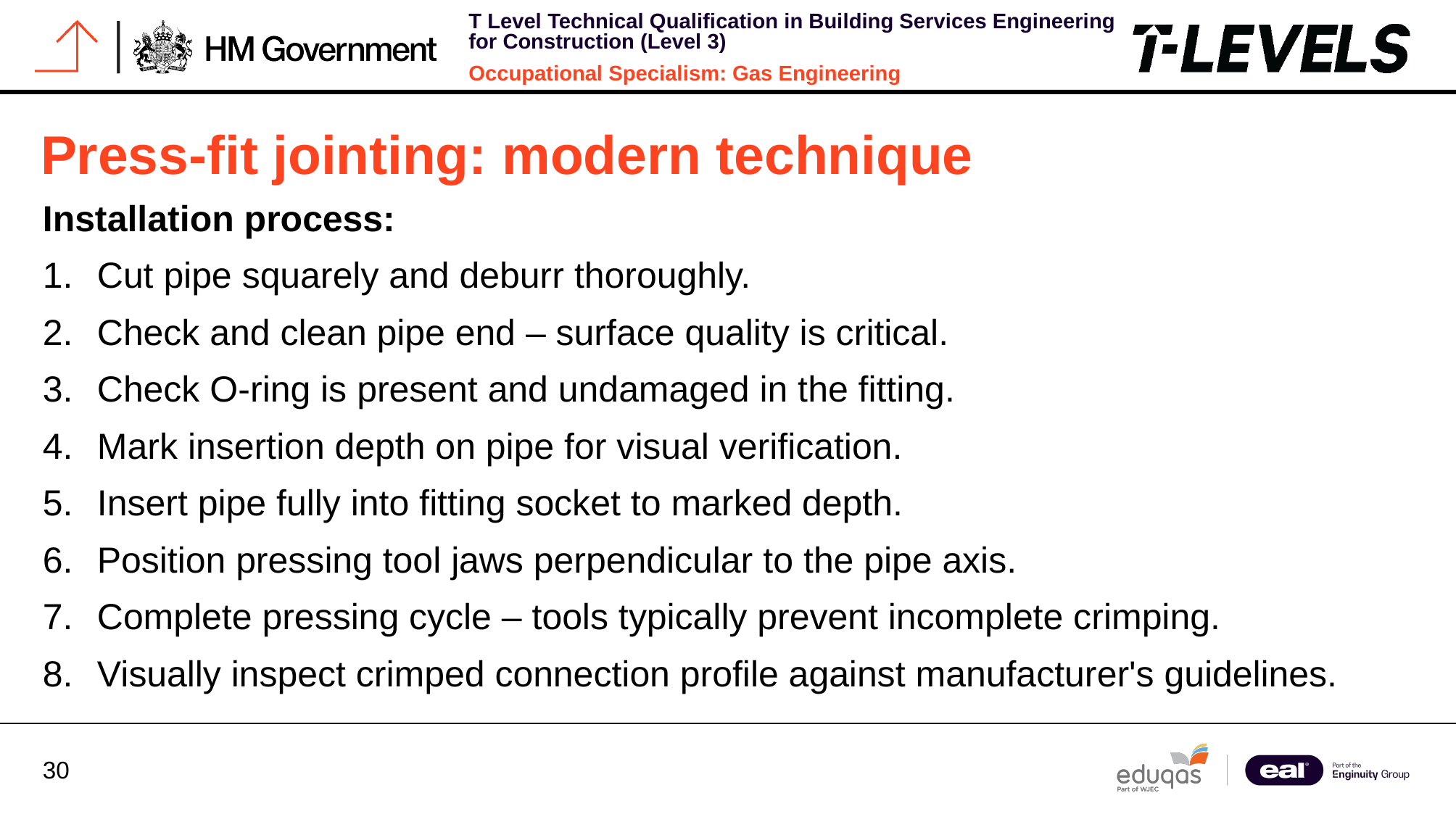

# Press-fit jointing: modern technique
Installation process:
Cut pipe squarely and deburr thoroughly.
Check and clean pipe end – surface quality is critical.
Check O-ring is present and undamaged in the fitting.
Mark insertion depth on pipe for visual verification.
Insert pipe fully into fitting socket to marked depth.
Position pressing tool jaws perpendicular to the pipe axis.
Complete pressing cycle – tools typically prevent incomplete crimping.
Visually inspect crimped connection profile against manufacturer's guidelines.